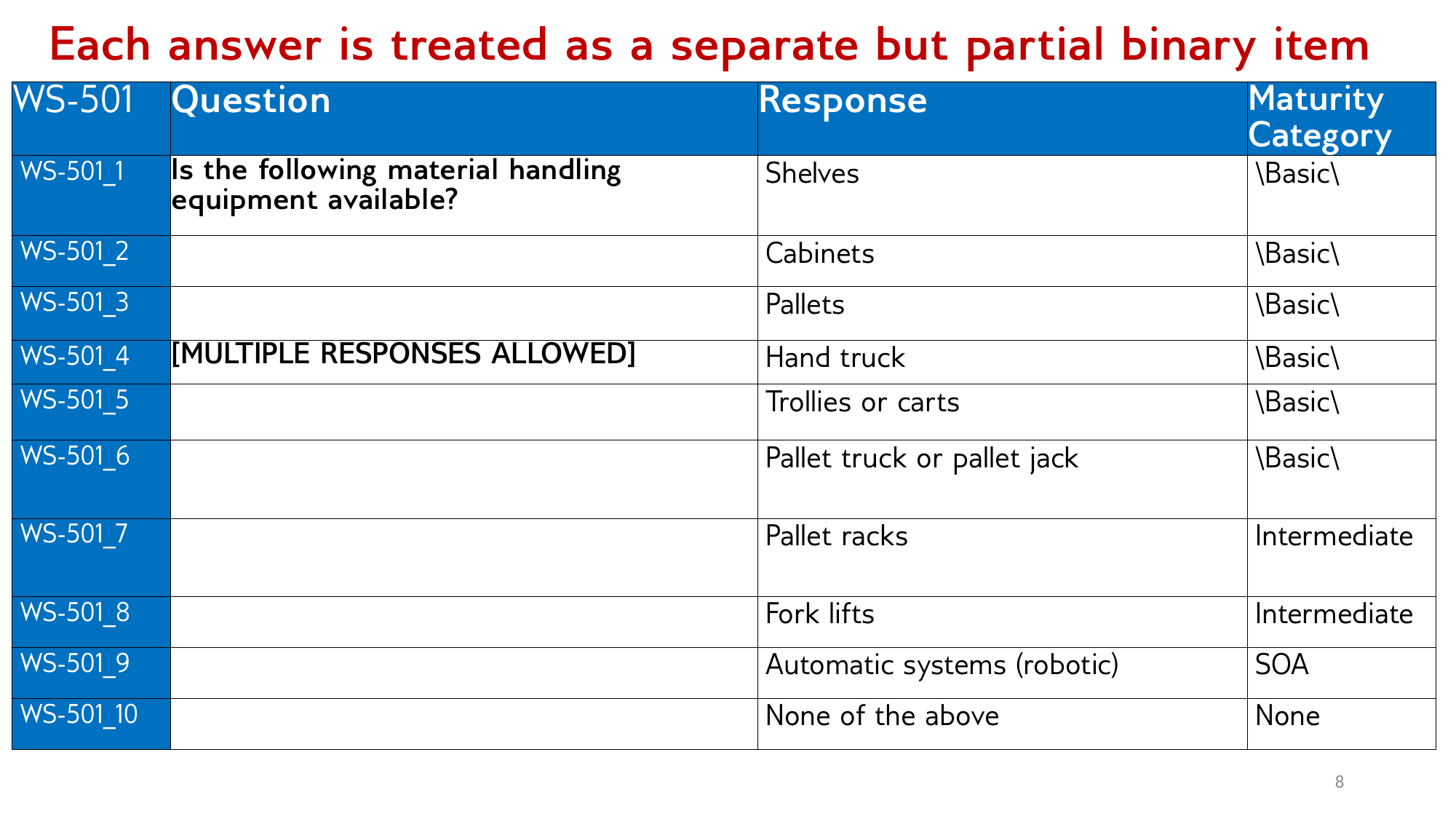

# Each answer is treated as a separate but partial binary item
| WS-501 | Question | Response | Maturity Category |
| --- | --- | --- | --- |
| WS-501\_1 | Is the following material handling equipment available? | Shelves | \Basic\ |
| WS-501\_2 |  | Cabinets | \Basic\ |
| WS-501\_3 |  | Pallets | \Basic\ |
| WS-501\_4 | [MULTIPLE RESPONSES ALLOWED] | Hand truck | \Basic\ |
| WS-501\_5 |  | Trollies or carts | \Basic\ |
| WS-501\_6 |  | Pallet truck or pallet jack | \Basic\ |
| WS-501\_7 |  | Pallet racks | Intermediate |
| WS-501\_8 |  | Fork lifts | Intermediate |
| WS-501\_9 |  | Automatic systems (robotic) | SOA |
| WS-501\_10 |  | None of the above | None |
8